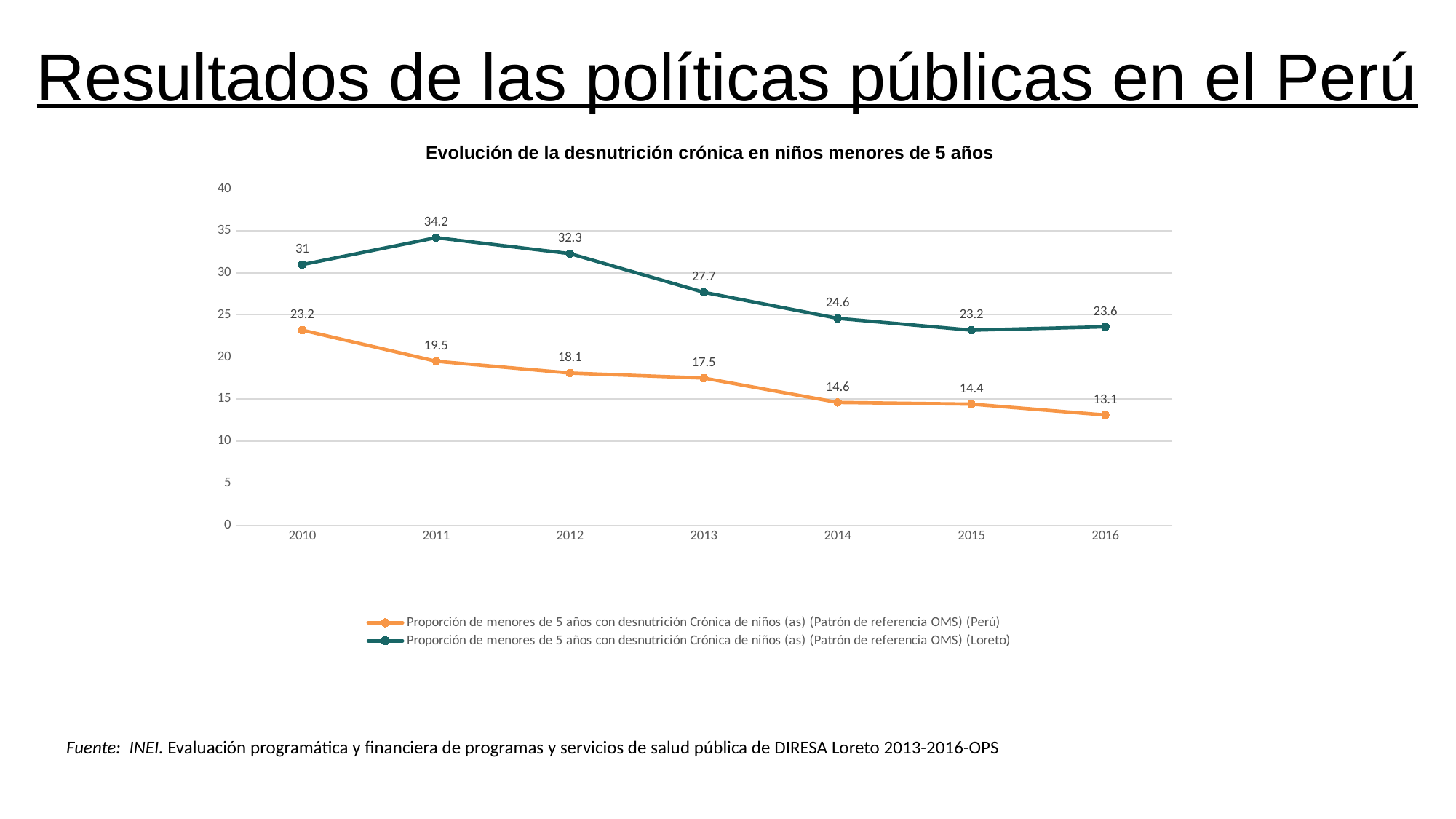

# Resultados de las políticas públicas en el Perú
Evolución de la desnutrición crónica en niños menores de 5 años

### Chart

| Category | Proporción de menores de 5 años con desnutrición Crónica de niños (as) (Patrón de referencia OMS) (Perú) | Proporción de menores de 5 años con desnutrición Crónica de niños (as) (Patrón de referencia OMS) (Loreto) |
|---|---|---|
| 2010 | 23.2 | 31.0 |
| 2011 | 19.5 | 34.2 |
| 2012 | 18.1 | 32.3 |
| 2013 | 17.5 | 27.7 |
| 2014 | 14.6 | 24.6 |
| 2015 | 14.4 | 23.2 |
| 2016 | 13.1 | 23.6 |
Fuente:  INEI. Evaluación programática y financiera de programas y servicios de salud pública de DIRESA Loreto 2013-2016-OPS